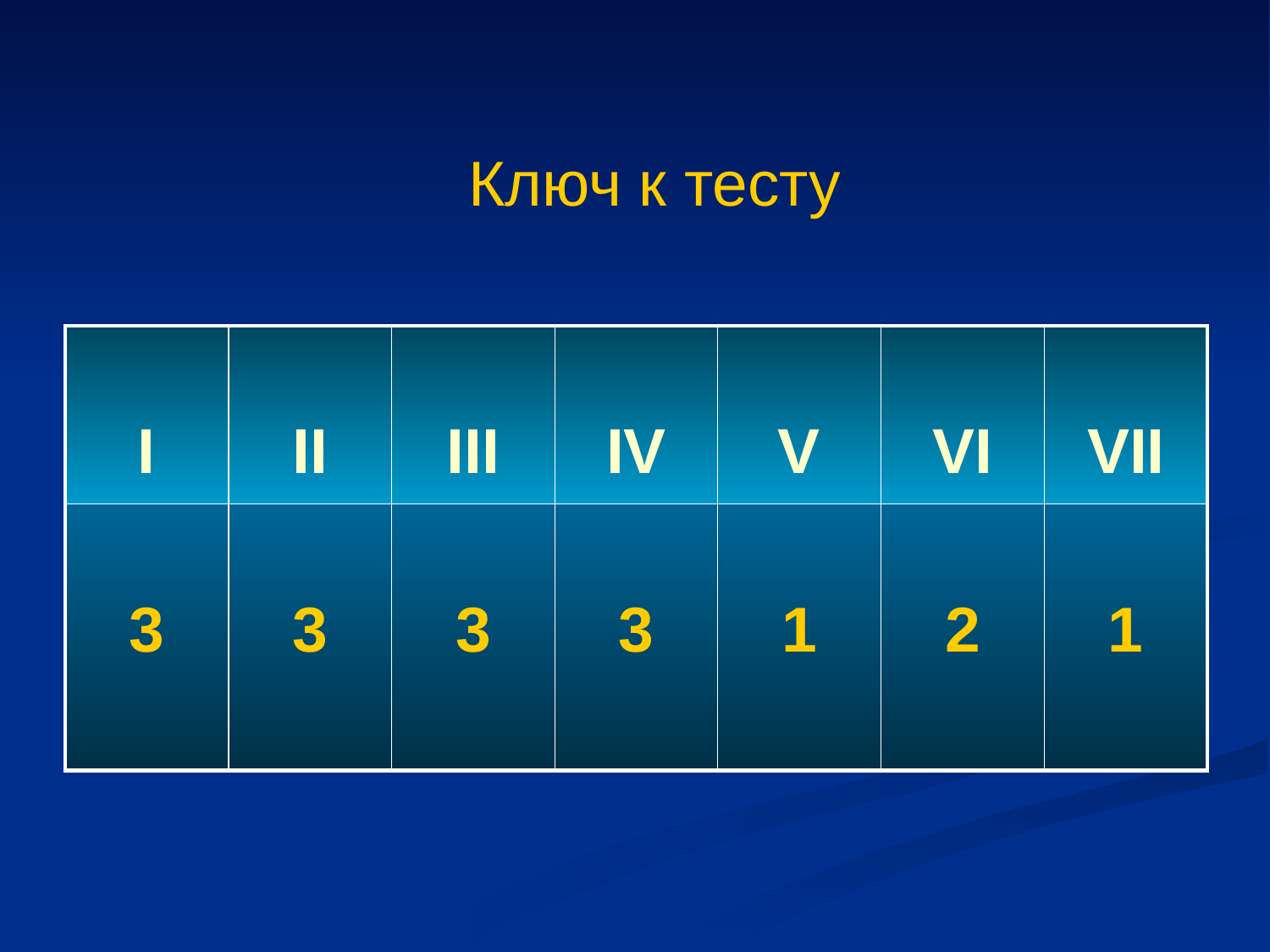

Ключ к тесту
| I | II | III | IV | V | VI | VII |
| --- | --- | --- | --- | --- | --- | --- |
| 3 | 3 | 3 | 3 | 1 | 2 | 1 |